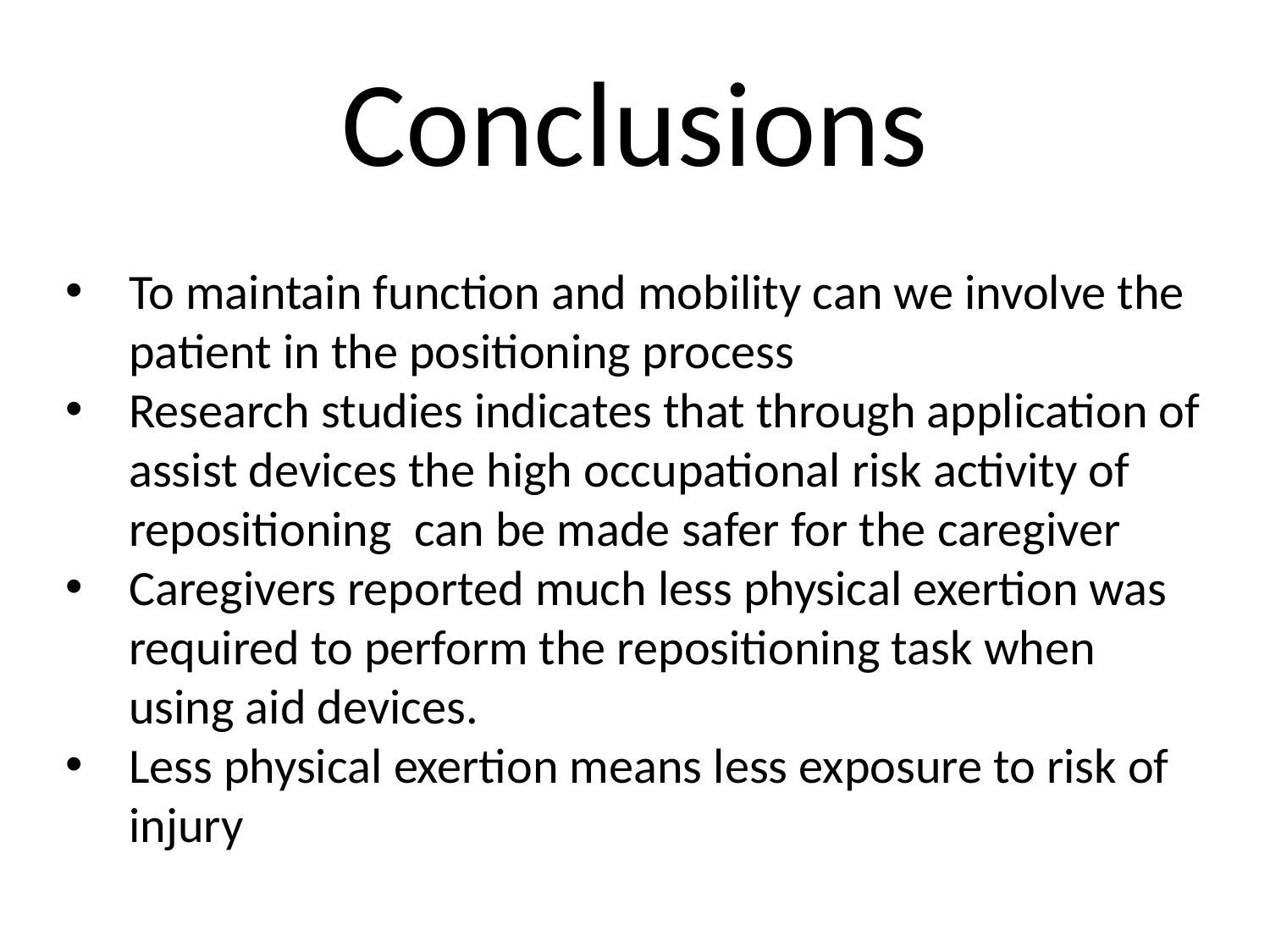

# Conclusions
To maintain function and mobility can we involve the patient in the positioning process
Research studies indicates that through application of assist devices the high occupational risk activity of repositioning  can be made safer for the caregiver
Caregivers reported much less physical exertion was required to perform the repositioning task when using aid devices.
Less physical exertion means less exposure to risk of injury